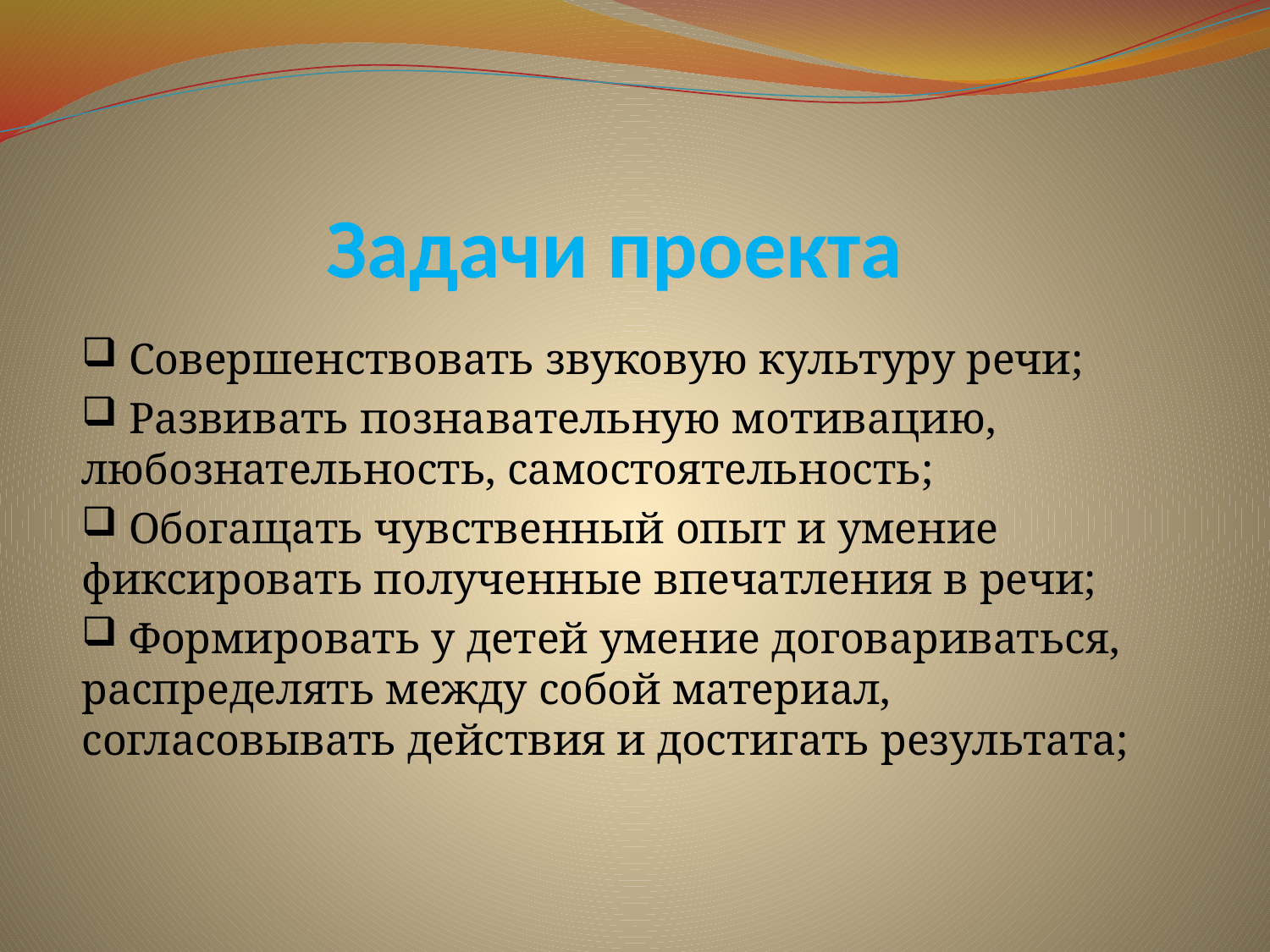

# Задачи проекта
 Совершенствовать звуковую культуру речи;
 Развивать познавательную мотивацию, любознательность, самостоятельность;
 Обогащать чувственный опыт и умение фиксировать полученные впечатления в речи;
 Формировать у детей умение договариваться, распределять между собой материал, согласовывать действия и достигать результата;